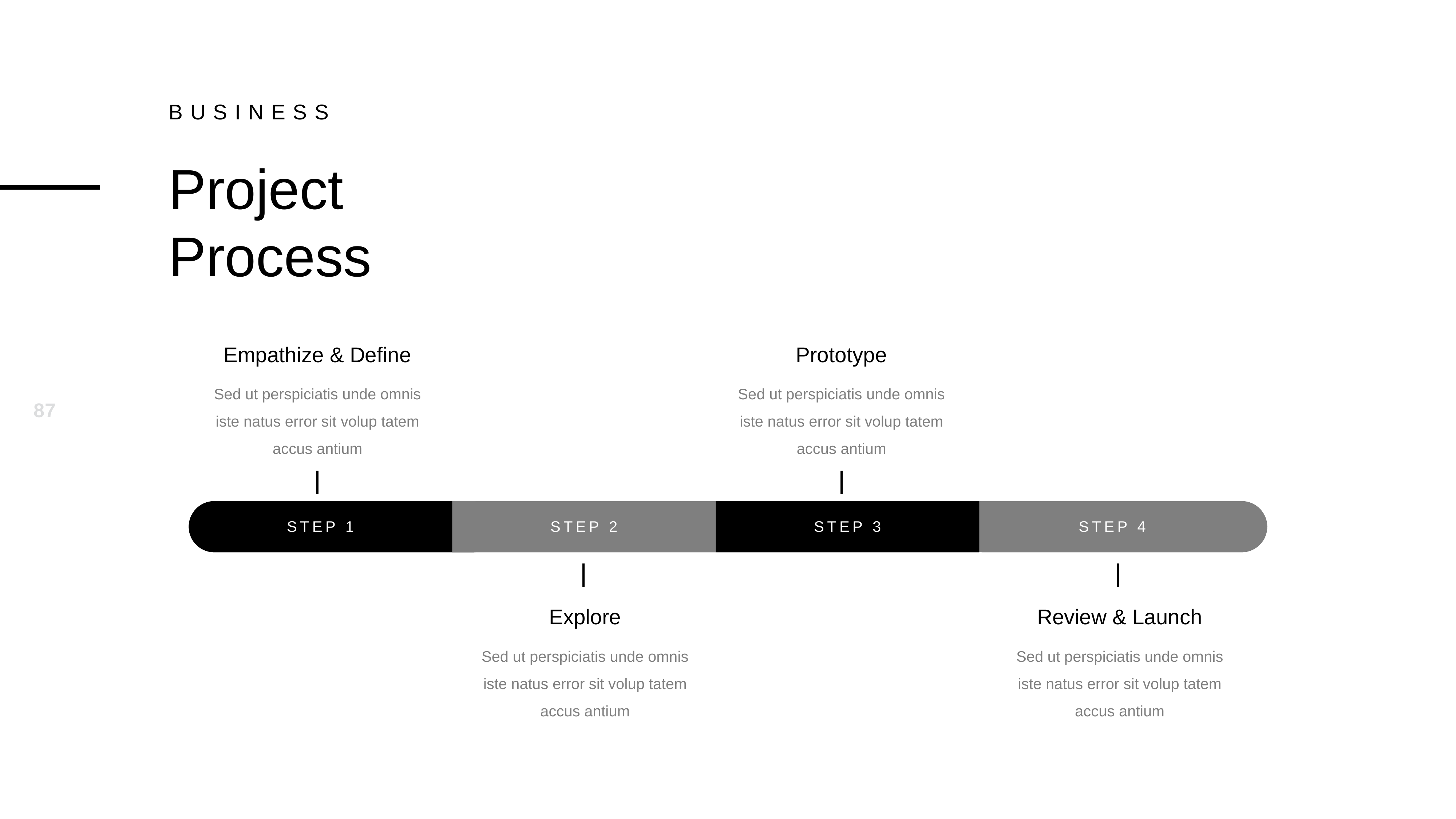

Business
Project
Process
Empathize & Define
Prototype
Sed ut perspiciatis unde omnis iste natus error sit volup tatem accus antium
Sed ut perspiciatis unde omnis iste natus error sit volup tatem accus antium

STEP 1
STEP 2
STEP 3
STEP 4
Explore
Review & Launch
Sed ut perspiciatis unde omnis iste natus error sit volup tatem accus antium
Sed ut perspiciatis unde omnis iste natus error sit volup tatem accus antium